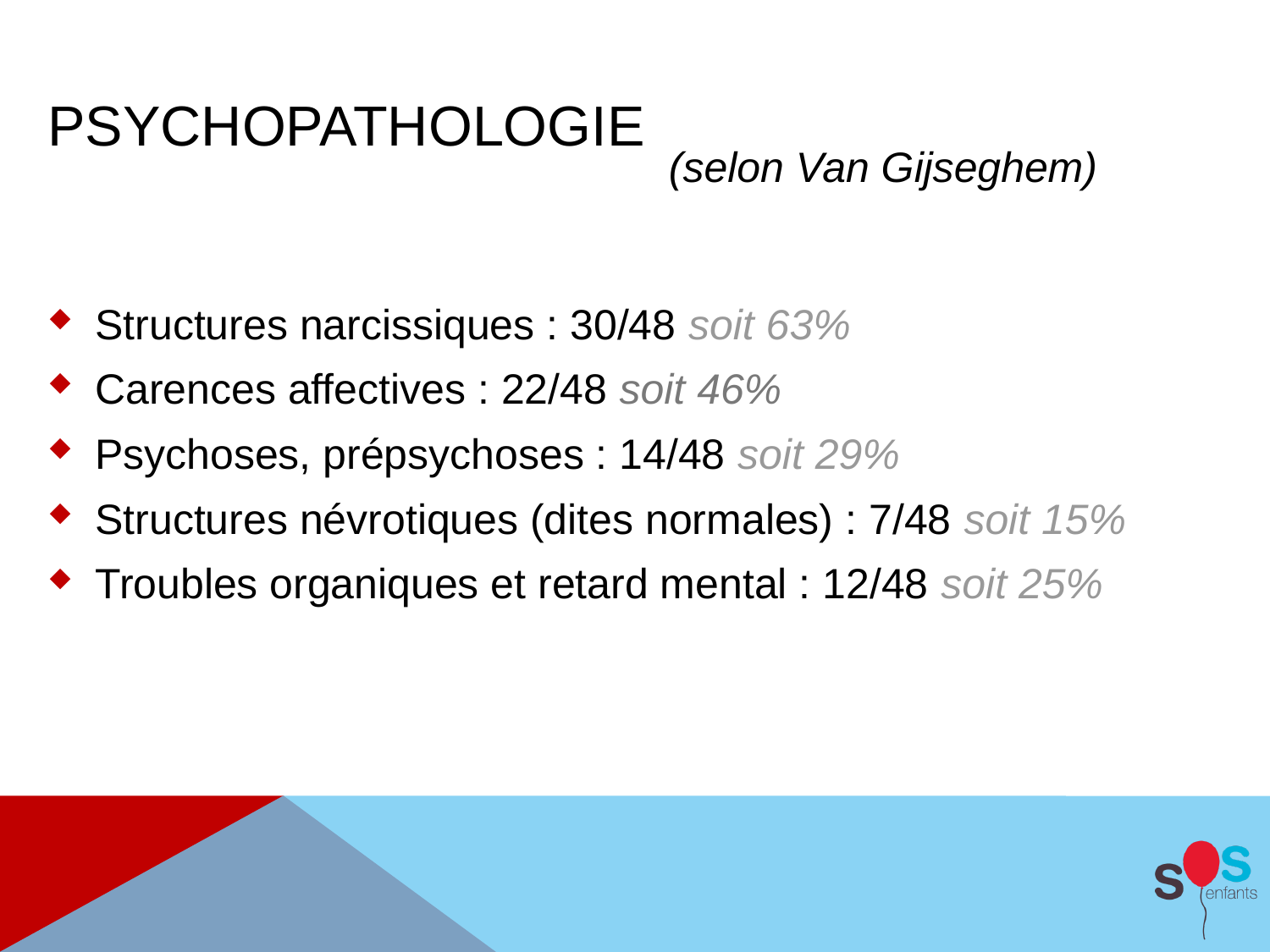

Psychopathologie
(selon Van Gijseghem)

Structures narcissiques : 30/48 soit 63%
Carences affectives : 22/48 soit 46%
Psychoses, prépsychoses : 14/48 soit 29%
Structures névrotiques (dites normales) : 7/48 soit 15%
Troubles organiques et retard mental : 12/48 soit 25%